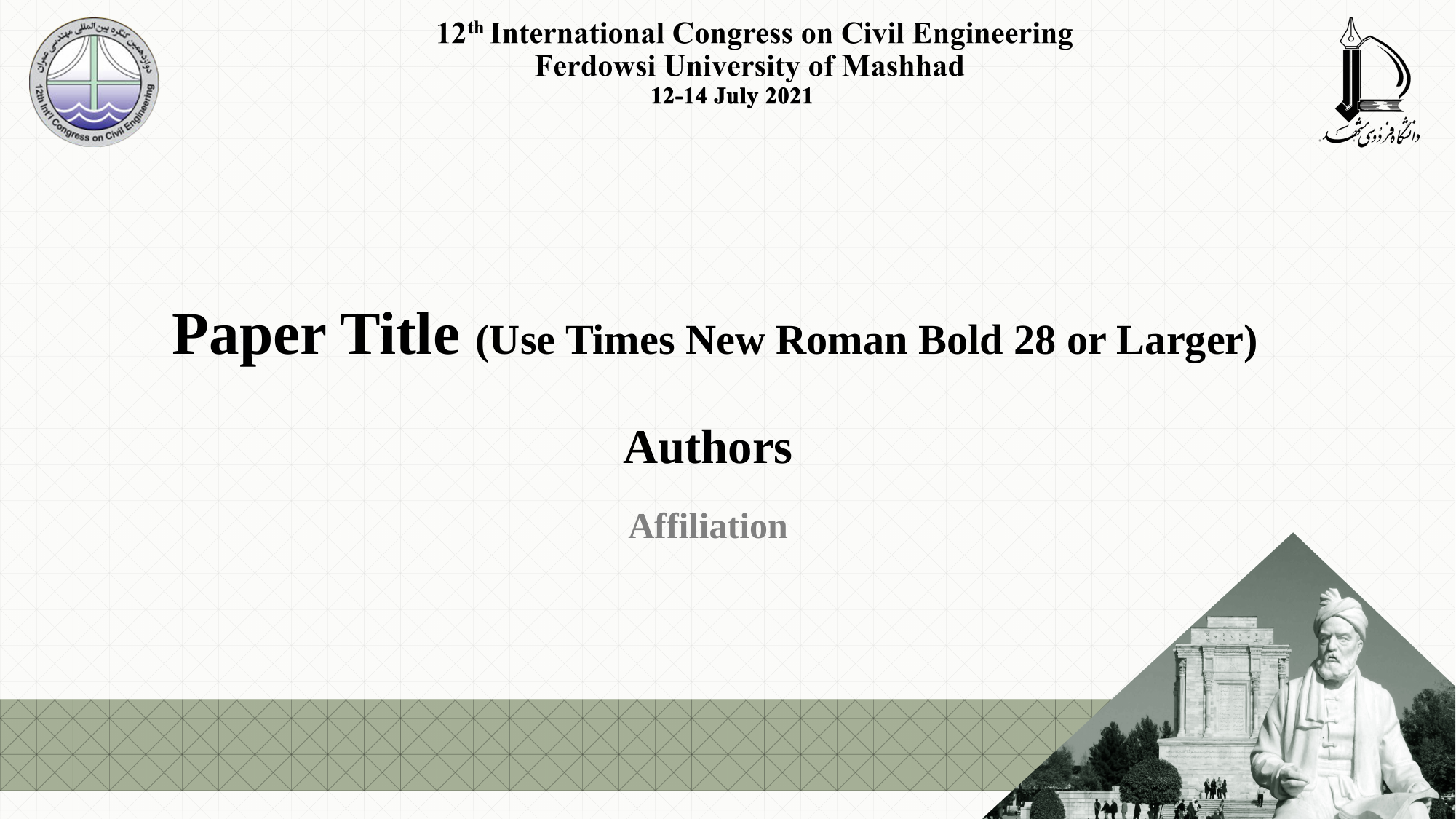

Paper Title (Use Times New Roman Bold 28 or Larger)
Authors
Affiliation